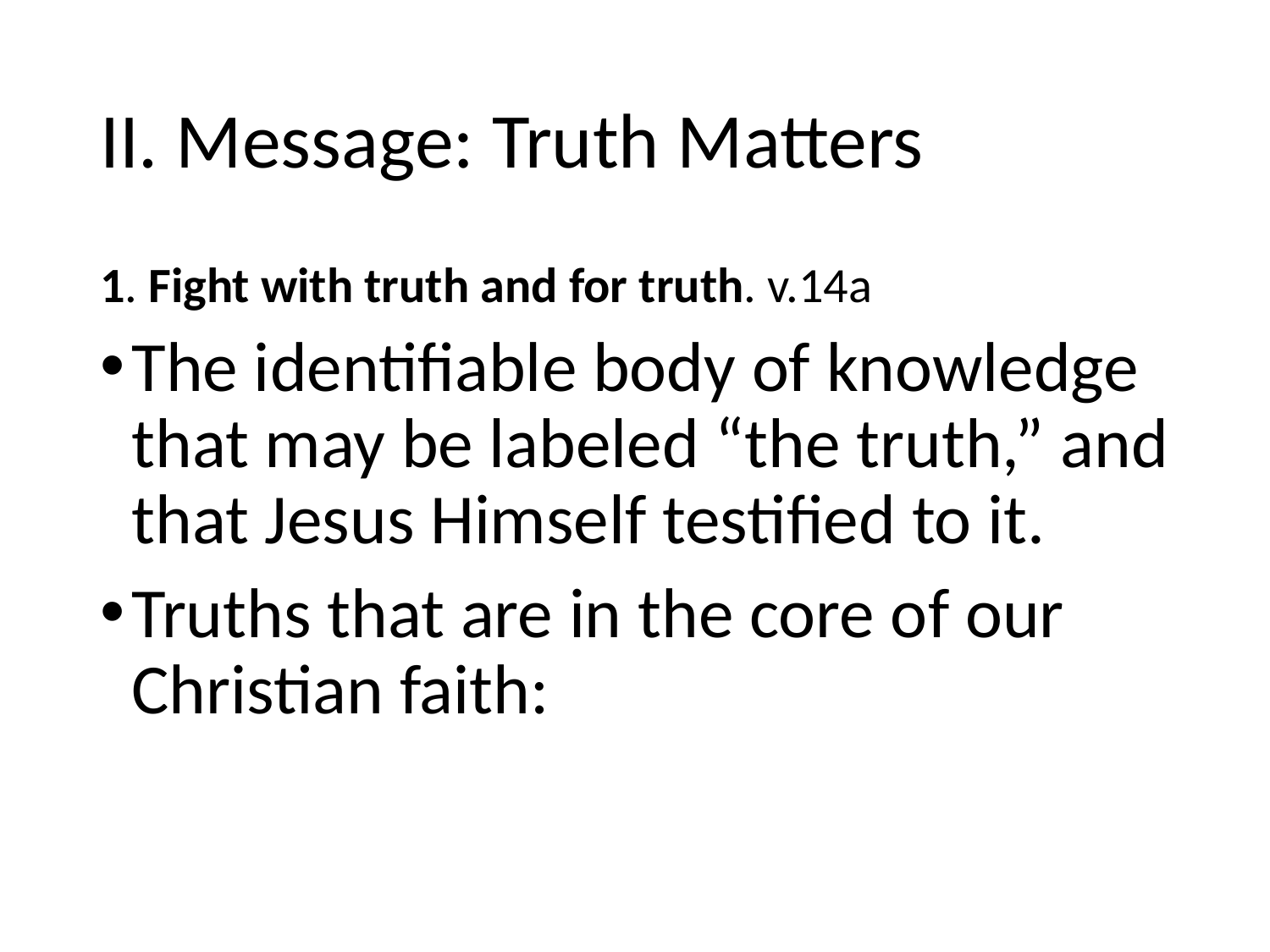

# II. Message: Truth Matters
1. Fight with truth and for truth. v.14a
The identifiable body of knowledge that may be labeled “the truth,” and that Jesus Himself testified to it.
Truths that are in the core of our Christian faith: